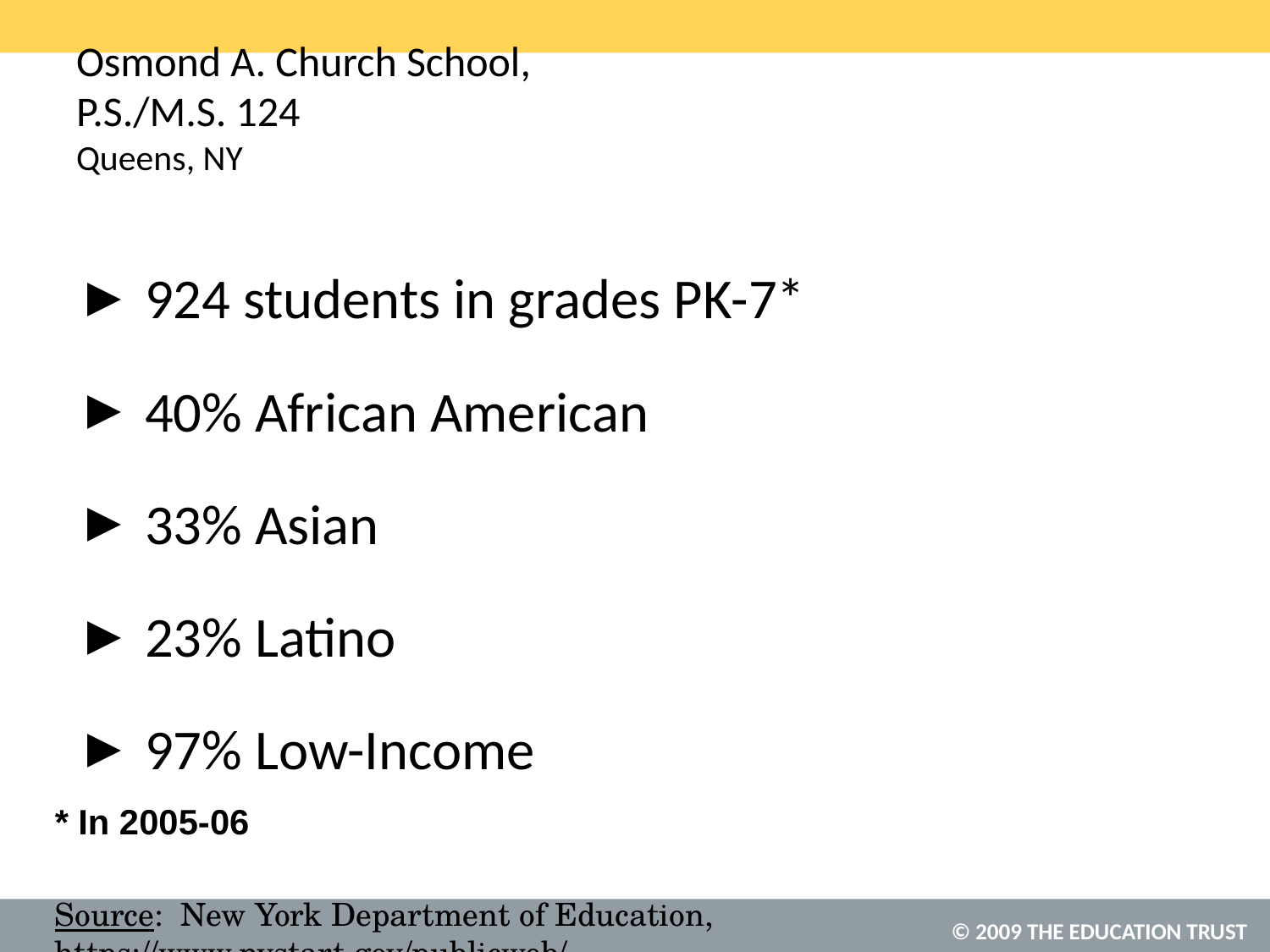

# Osmond A. Church School, P.S./M.S. 124 Queens, NY
 924 students in grades PK-7*
 40% African American
 33% Asian
 23% Latino
 97% Low-Income

* In 2005-06
Source:  New York Department of Education, https://www.nystart.gov/publicweb/